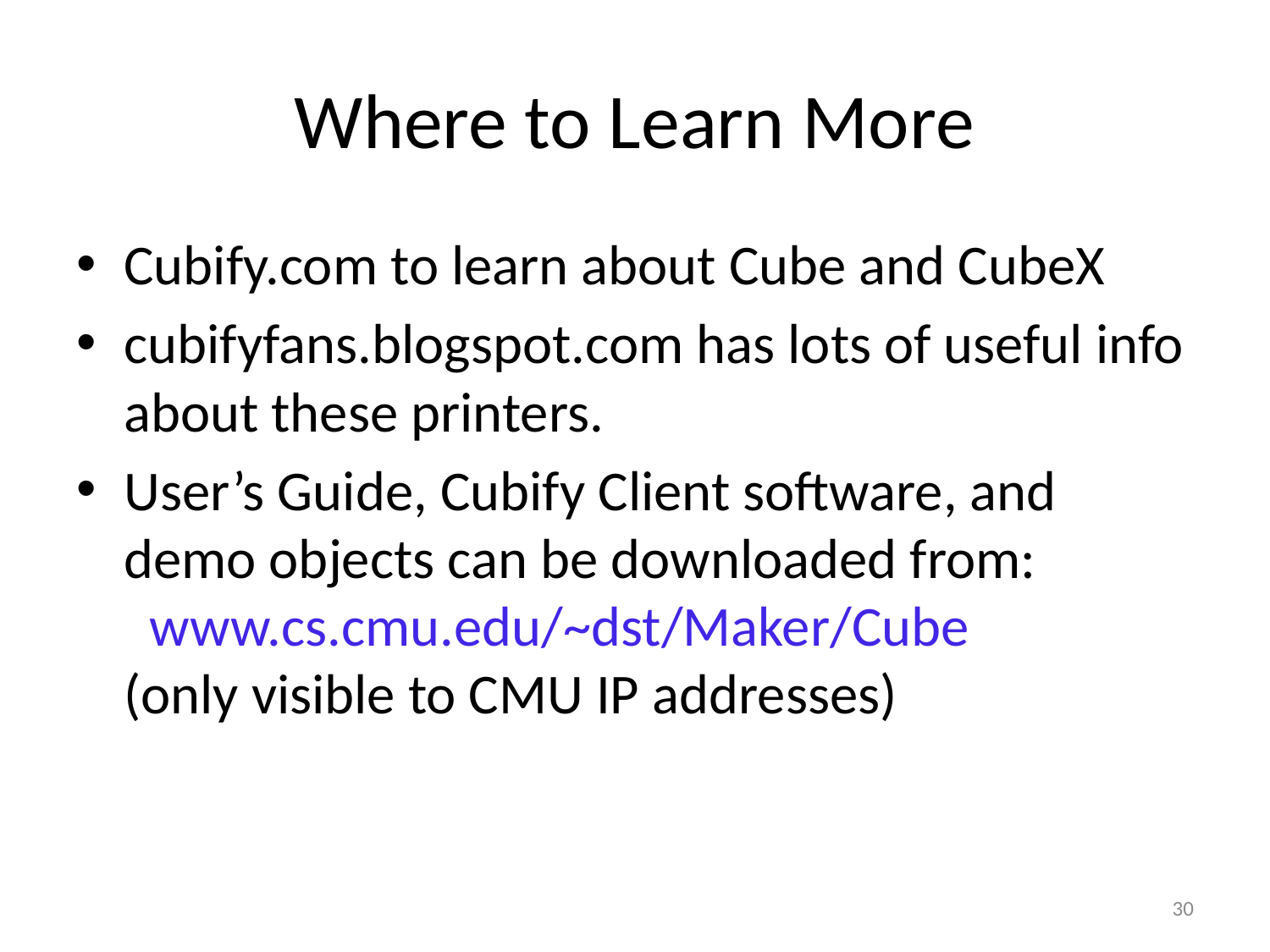

# Where to Learn More
Cubify.com to learn about Cube and CubeX
cubifyfans.blogspot.com has lots of useful info about these printers.
User’s Guide, Cubify Client software, and demo objects can be downloaded from:
  www.cs.cmu.edu/~dst/Maker/Cube
(only visible to CMU IP addresses)
30